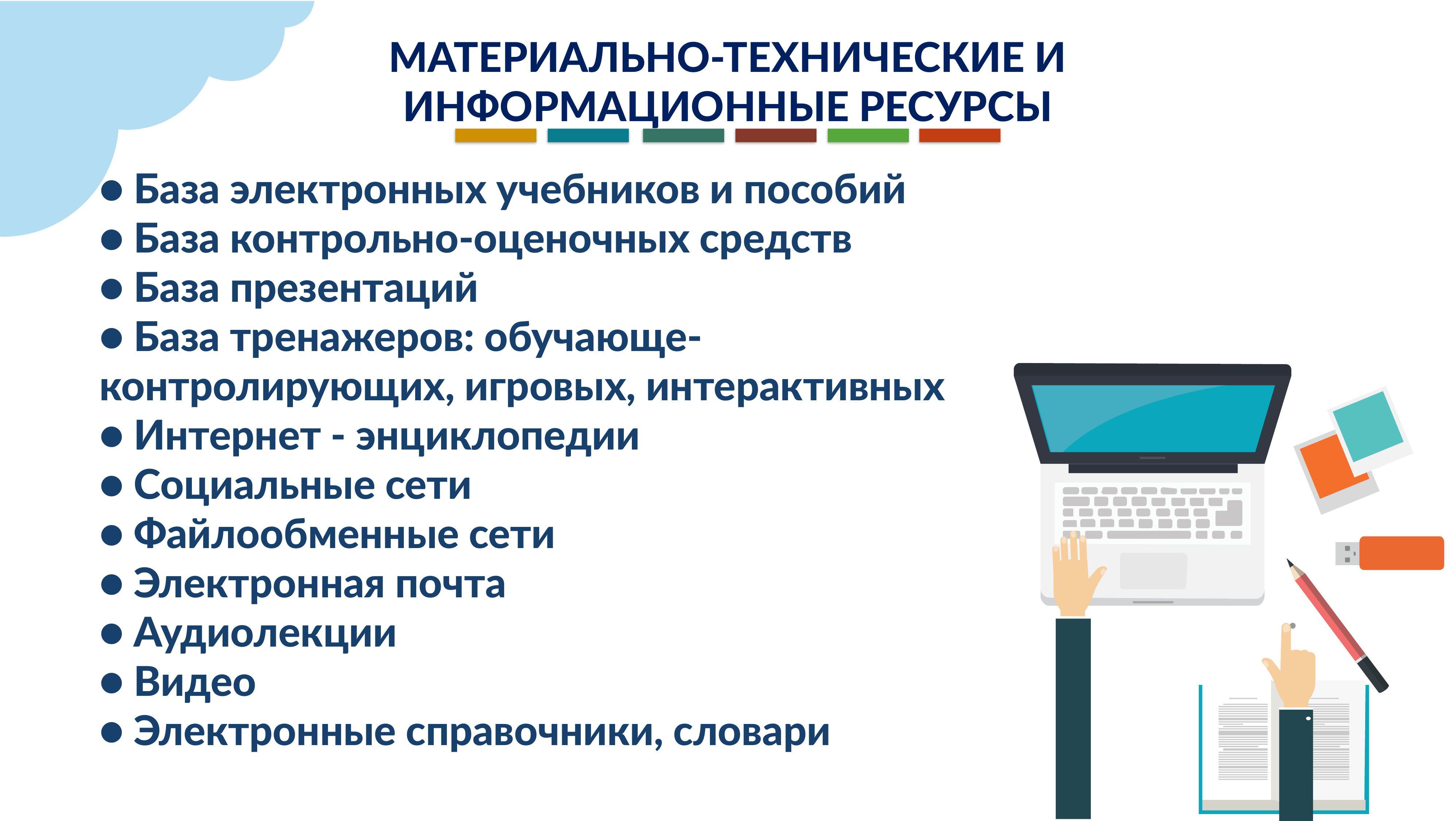

Материально-технические и информационные ресурсы

● База электронных учебников и пособий
● База контрольно-оценочных средств
● База презентаций
● База тренажеров: обучающе-контролирующих, игровых, интерактивных
● Интернет - энциклопедии
● Социальные сети
● Файлообменные сети
● Электронная почта
● Аудиолекции
● Видео
● Электронные справочники, словари